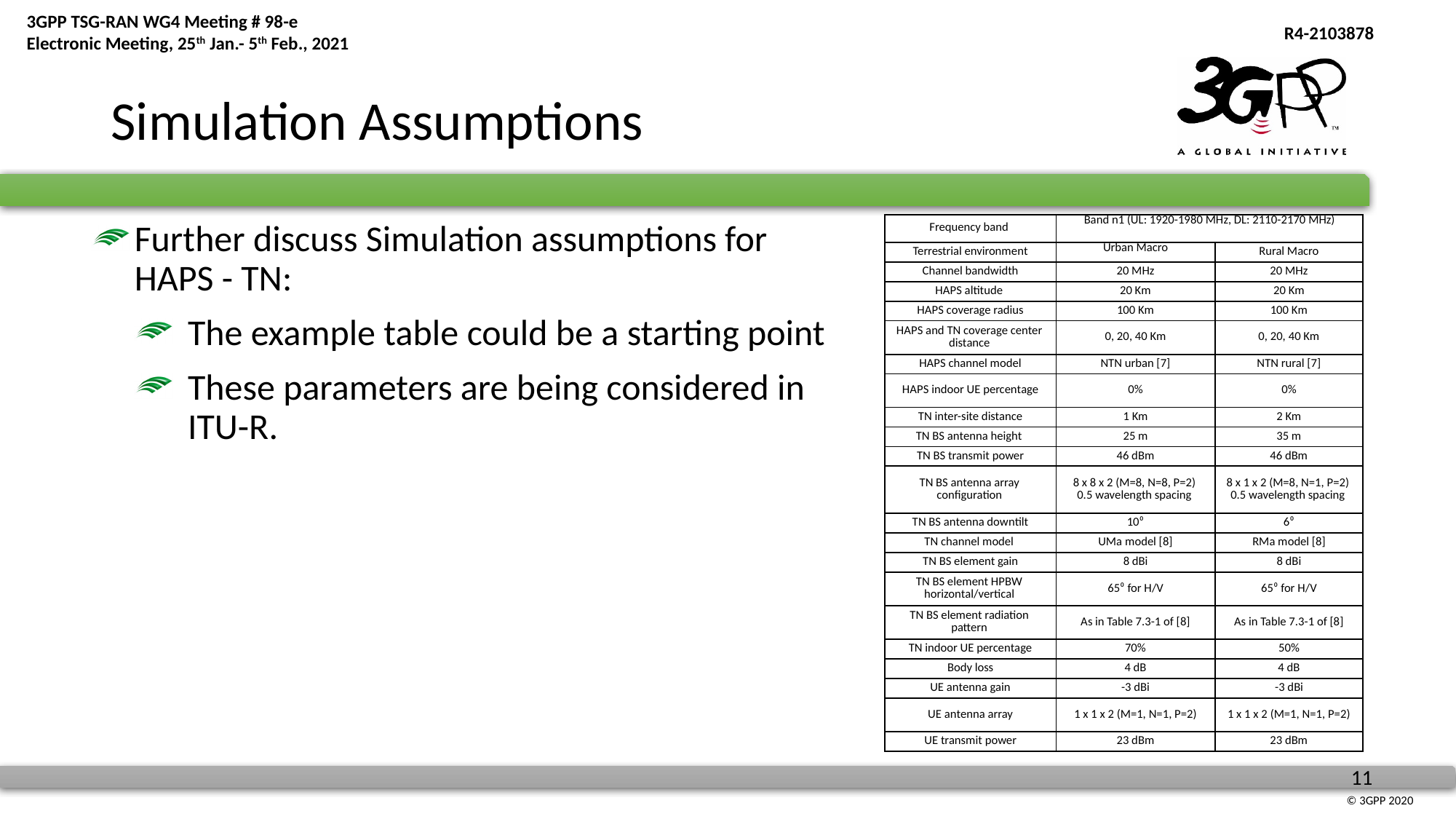

# Simulation Assumptions
| Frequency band | Band n1 (UL: 1920-1980 MHz, DL: 2110-2170 MHz) |  |
| --- | --- | --- |
| Terrestrial environment | Urban Macro | Rural Macro |
| Channel bandwidth | 20 MHz | 20 MHz |
| HAPS altitude | 20 Km | 20 Km |
| HAPS coverage radius | 100 Km | 100 Km |
| HAPS and TN coverage center distance | 0, 20, 40 Km | 0, 20, 40 Km |
| HAPS channel model | NTN urban [7] | NTN rural [7] |
| HAPS indoor UE percentage | 0% | 0% |
| TN inter-site distance | 1 Km | 2 Km |
| TN BS antenna height | 25 m | 35 m |
| TN BS transmit power | 46 dBm | 46 dBm |
| TN BS antenna array configuration | 8 x 8 x 2 (M=8, N=8, P=2) 0.5 wavelength spacing | 8 x 1 x 2 (M=8, N=1, P=2) 0.5 wavelength spacing |
| TN BS antenna downtilt | 10⁰ | 6⁰ |
| TN channel model | UMa model [8] | RMa model [8] |
| TN BS element gain | 8 dBi | 8 dBi |
| TN BS element HPBW horizontal/vertical | 65⁰ for H/V | 65⁰ for H/V |
| TN BS element radiation pattern | As in Table 7.3-1 of [8] | As in Table 7.3-1 of [8] |
| TN indoor UE percentage | 70% | 50% |
| Body loss | 4 dB | 4 dB |
| UE antenna gain | -3 dBi | -3 dBi |
| UE antenna array | 1 x 1 x 2 (M=1, N=1, P=2) | 1 x 1 x 2 (M=1, N=1, P=2) |
| UE transmit power | 23 dBm | 23 dBm |
Further discuss Simulation assumptions for HAPS - TN:
The example table could be a starting point
These parameters are being considered in ITU-R.